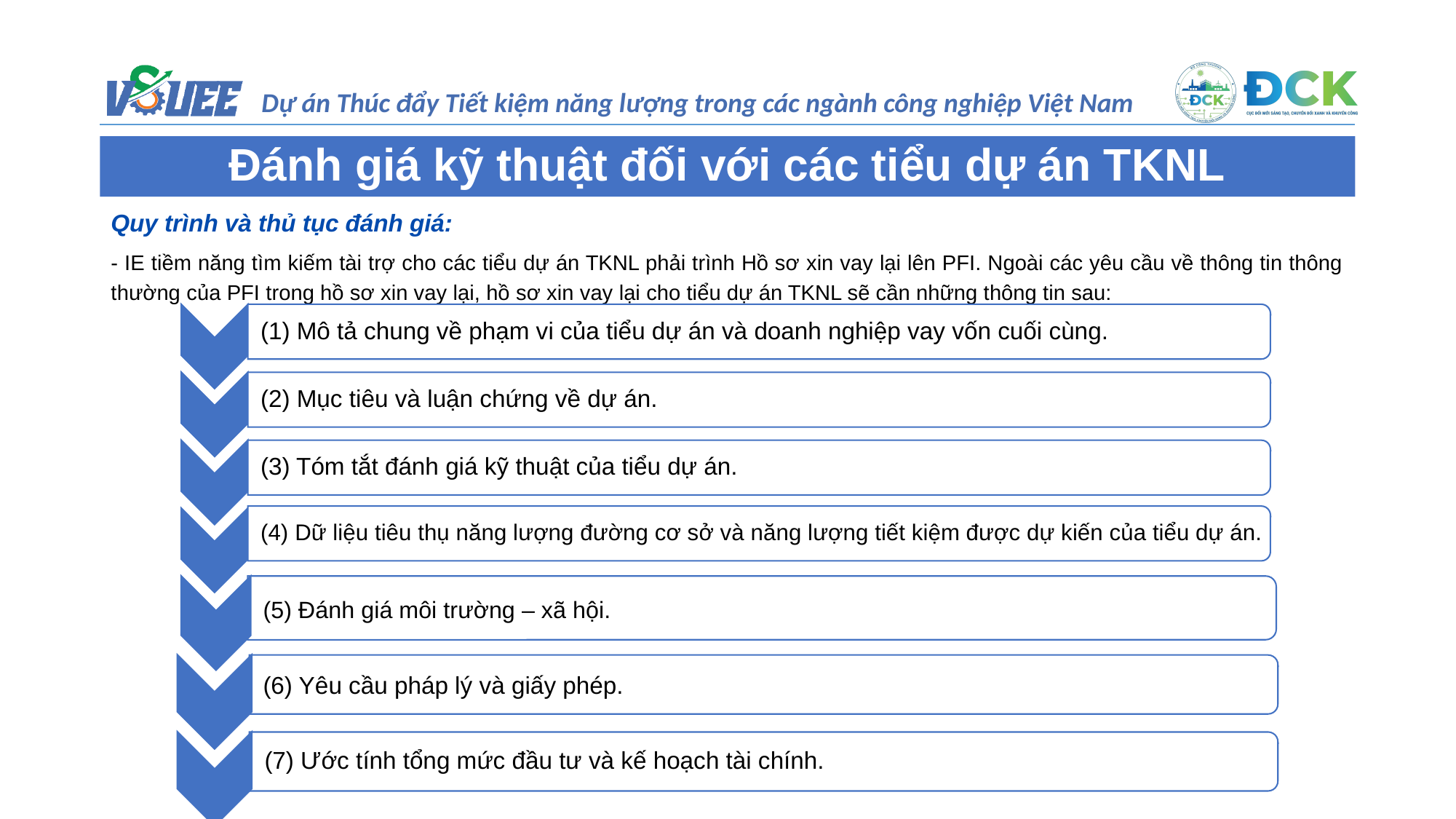

Đánh giá kỹ thuật đối với các tiểu dự án TKNL
Quy trình và thủ tục đánh giá:
- IE tiềm năng tìm kiếm tài trợ cho các tiểu dự án TKNL phải trình Hồ sơ xin vay lại lên PFI. Ngoài các yêu cầu về thông tin thông thường của PFI trong hồ sơ xin vay lại, hồ sơ xin vay lại cho tiểu dự án TKNL sẽ cần những thông tin sau:

(1) Mô tả chung về phạm vi của tiểu dự án và doanh nghiệp vay vốn cuối cùng.

(2) Mục tiêu và luận chứng về dự án.

(3) Tóm tắt đánh giá kỹ thuật của tiểu dự án.

(4) Dữ liệu tiêu thụ năng lượng đường cơ sở và năng lượng tiết kiệm được dự kiến của tiểu dự án.

(5) Đánh giá môi trường – xã hội.

(6) Yêu cầu pháp lý và giấy phép.

(7) Ước tính tổng mức đầu tư và kế hoạch tài chính.